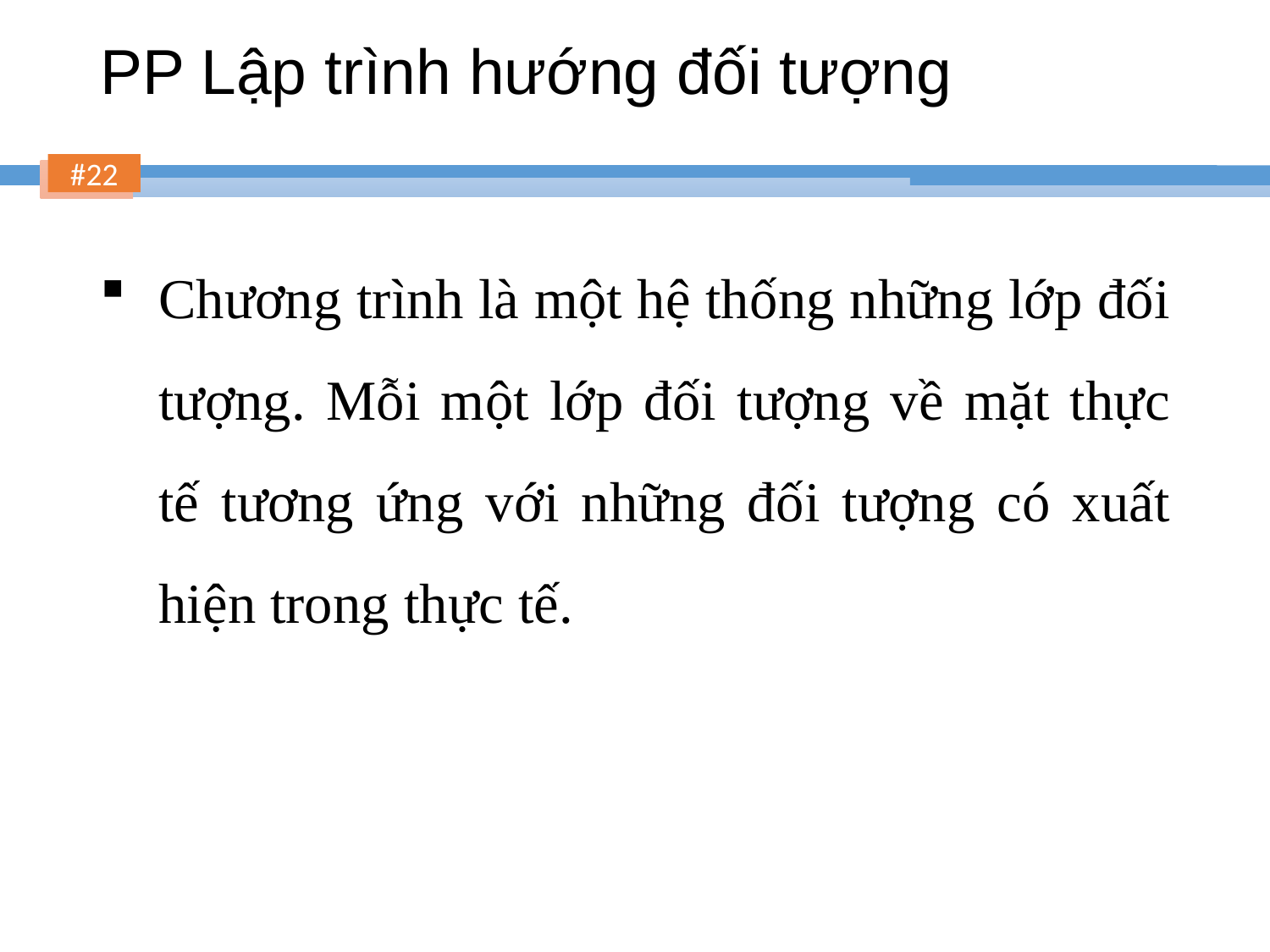

# PP Lập trình hướng đối tượng
Chương trình là một hệ thống những lớp đối tượng. Mỗi một lớp đối tượng về mặt thực tế tương ứng với những đối tượng có xuất hiện trong thực tế.
22